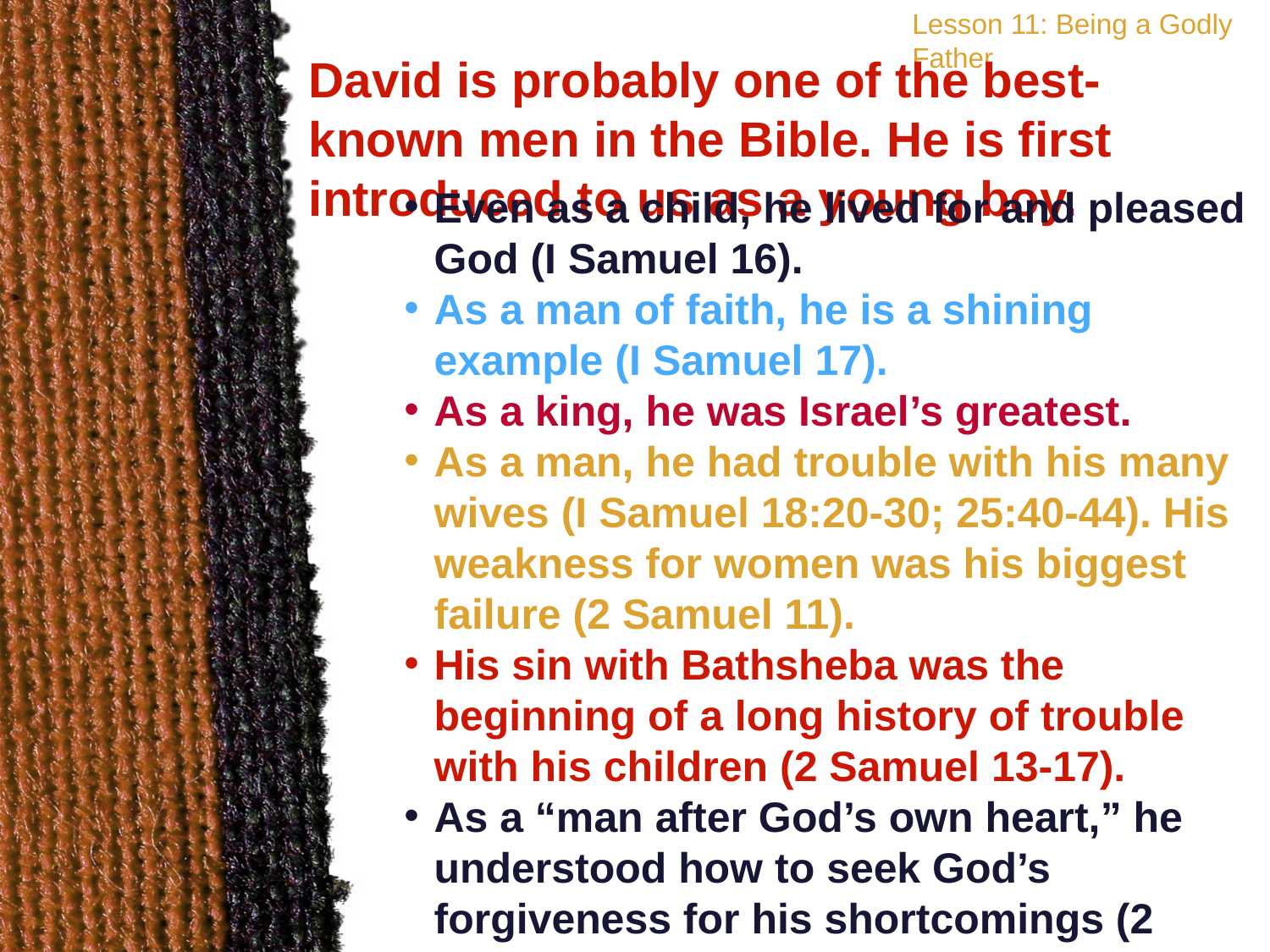

Lesson 11: Being a Godly Father
David is probably one of the best-known men in the Bible. He is first introduced to us as a young boy.
Even as a child, he lived for and pleased God (I Samuel 16).
As a man of faith, he is a shining example (I Samuel 17).
As a king, he was Israel’s greatest.
As a man, he had trouble with his many wives (I Samuel 18:20-30; 25:40-44). His weakness for women was his biggest failure (2 Samuel 11).
His sin with Bathsheba was the beginning of a long history of trouble with his children (2 Samuel 13-17).
As a “man after God’s own heart,” he understood how to seek God’s forgiveness for his shortcomings (2 Samuel 12).